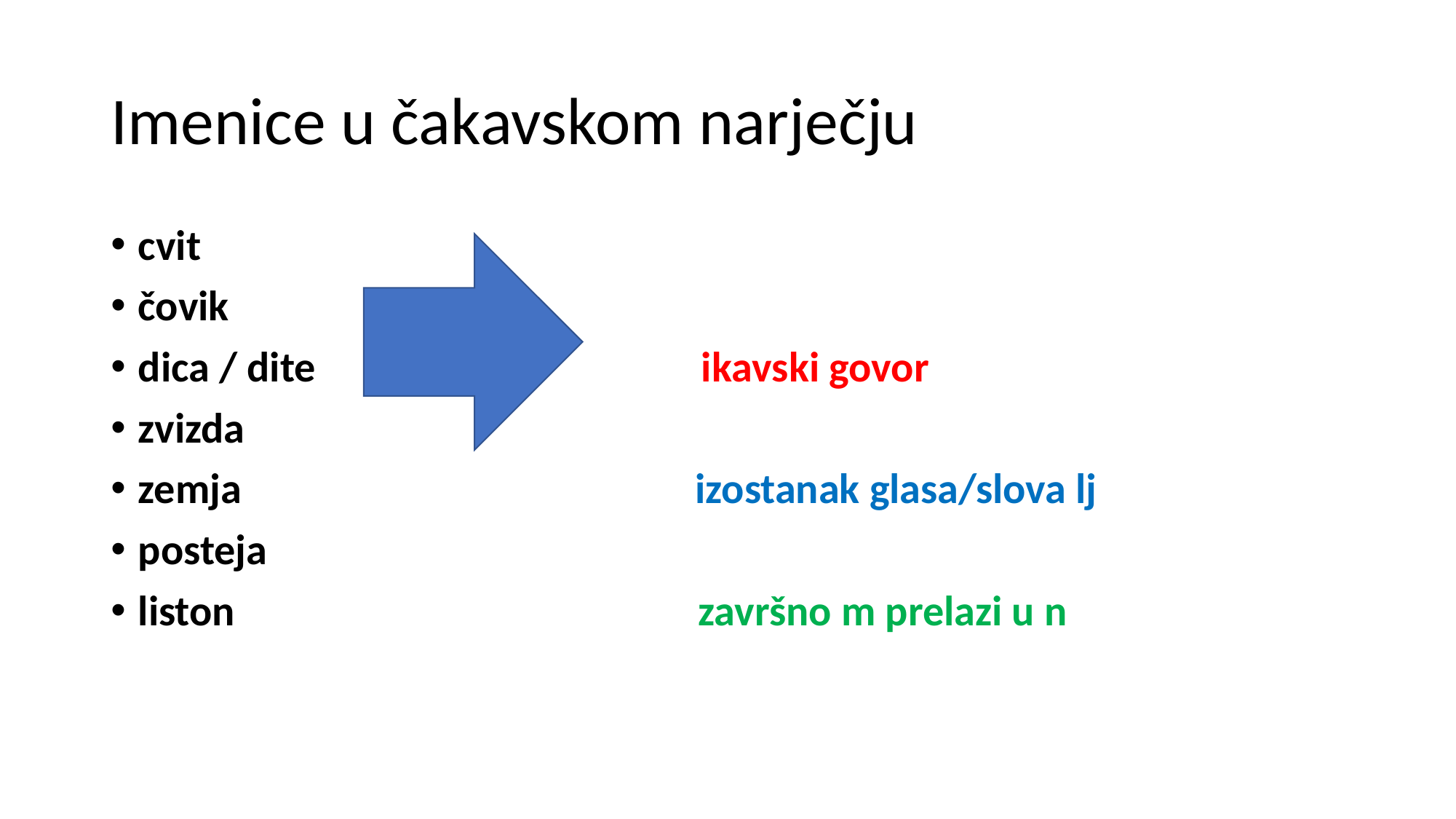

# Imenice u čakavskom narječju
cvit
čovik
dica / dite                                        ikavski govor
zvizda
zemja                                               izostanak glasa/slova lj
posteja
liston                                                završno m prelazi u n